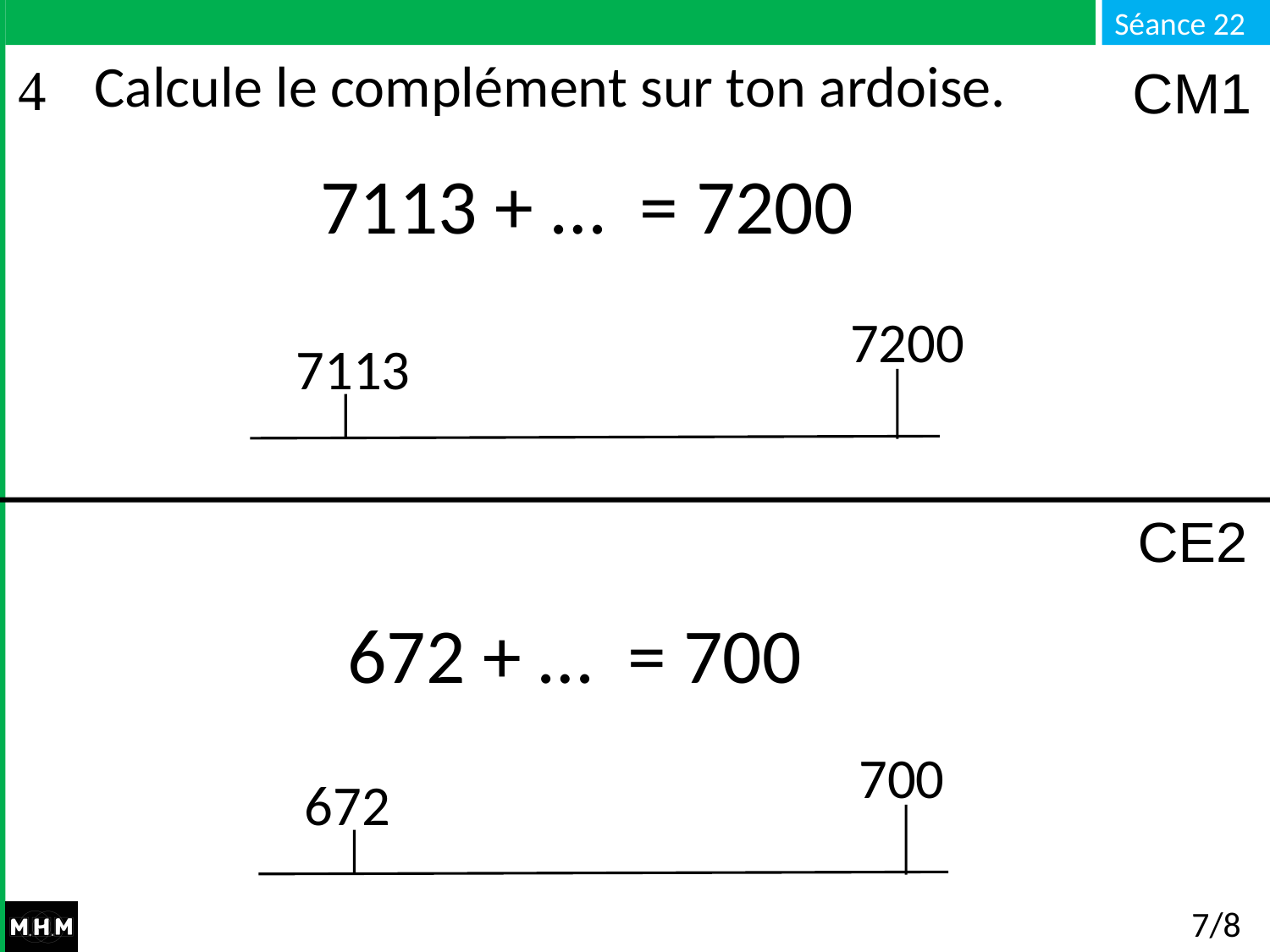

# Calcule le complément sur ton ardoise.
CM1
7113 + …  = 7200
7200
7113

CE2
672 + …  = 700
700
672
7/8